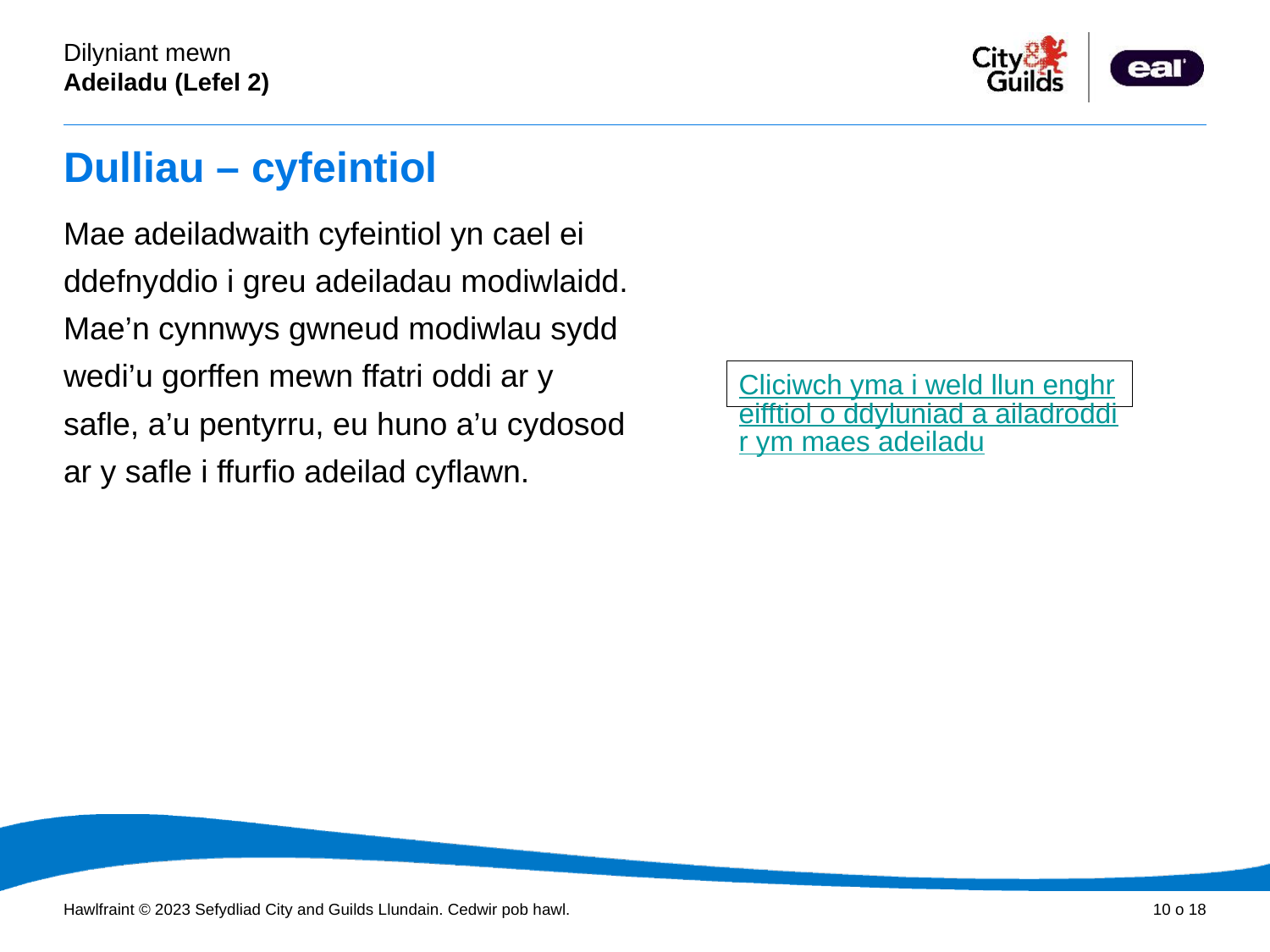

# Dulliau – cyfeintiol
Mae adeiladwaith cyfeintiol yn cael ei ddefnyddio i greu adeiladau modiwlaidd. Mae’n cynnwys gwneud modiwlau sydd wedi’u gorffen mewn ffatri oddi ar y safle, a’u pentyrru, eu huno a’u cydosod ar y safle i ffurfio adeilad cyflawn.

Cliciwch yma i weld llun enghreifftiol o ddyluniad a ailadroddir ym maes adeiladu